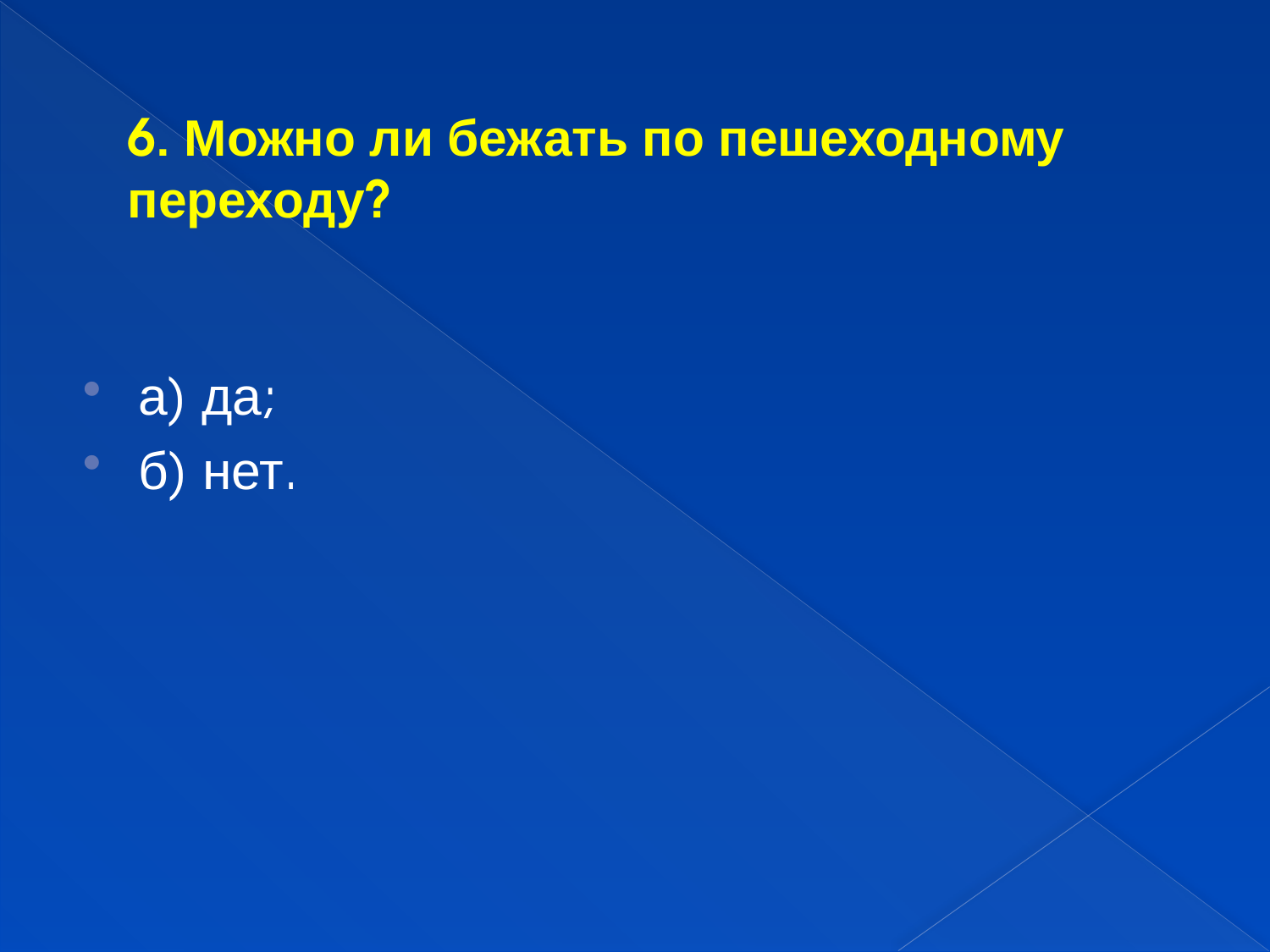

# 6. Можно ли бежать по пешеходному переходу?
а) да;
б) нет.